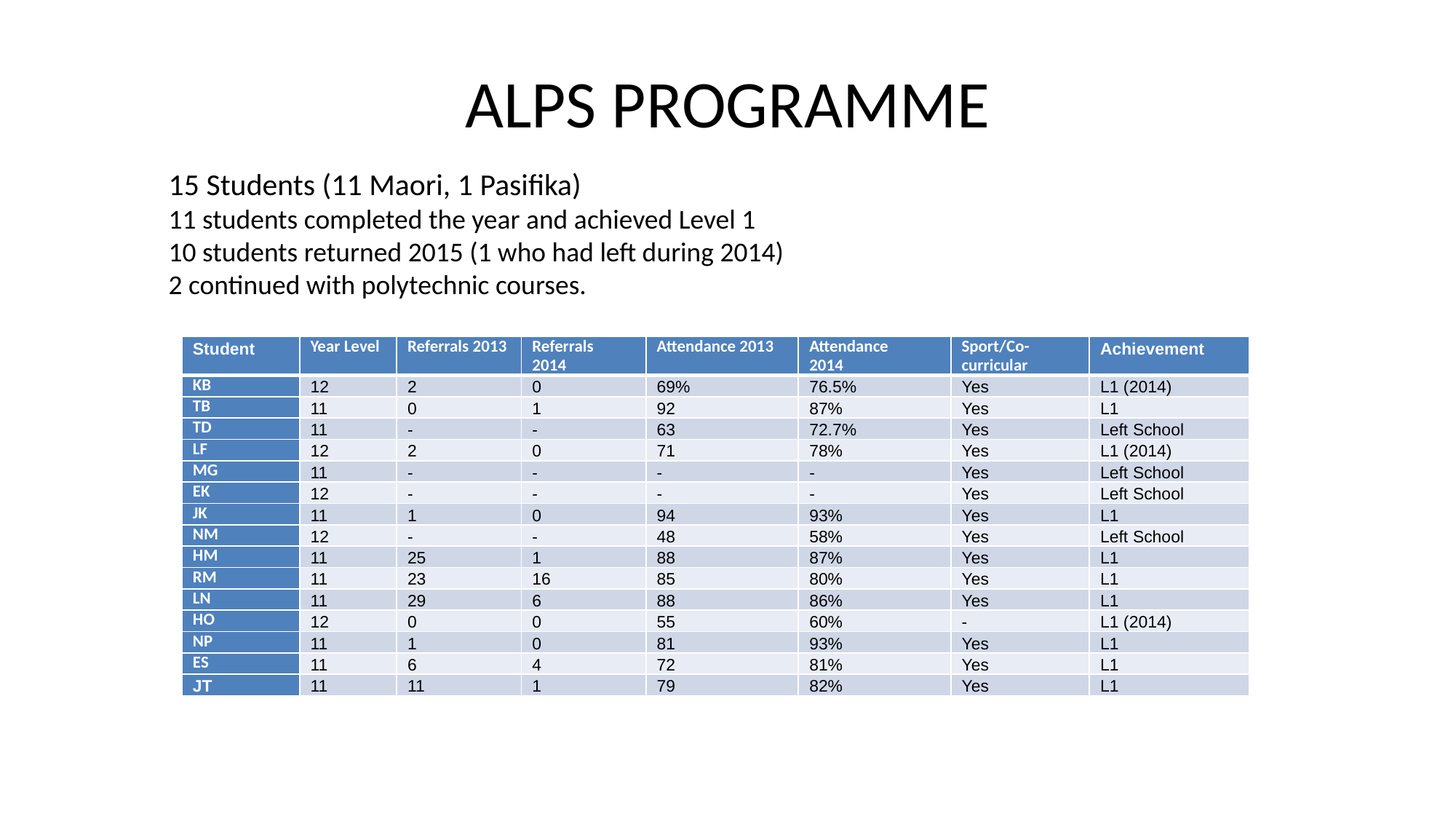

# ALPS PROGRAMME

15 Students (11 Maori, 1 Pasifika)2014 Data Summary
11 students completed the year and achieved Level 1umb
10 students returned 2015 (1 who had left during 2014)
2 continued with polytechnic courses.er of Students at the start of the year	15  (11 Maori)
Number of Students at the end of the year	11  (10 Maori)

| Student | Year Level | Referrals 2013 | Referrals 2014 | Attendance 2013 | Attendance 2014 | Sport/Co-curricular | Achievement |
| --- | --- | --- | --- | --- | --- | --- | --- |
| KB | 12 | 2 | 0 | 69% | 76.5% | Yes | L1 (2014) |
| TB | 11 | 0 | 1 | 92 | 87% | Yes | L1 |
| TD | 11 | - | - | 63 | 72.7% | Yes | Left School |
| LF | 12 | 2 | 0 | 71 | 78% | Yes | L1 (2014) |
| MG | 11 | - | - | - | - | Yes | Left School |
| EK | 12 | - | - | - | - | Yes | Left School |
| JK | 11 | 1 | 0 | 94 | 93% | Yes | L1 |
| NM | 12 | - | - | 48 | 58% | Yes | Left School |
| HM | 11 | 25 | 1 | 88 | 87% | Yes | L1 |
| RM | 11 | 23 | 16 | 85 | 80% | Yes | L1 |
| LN | 11 | 29 | 6 | 88 | 86% | Yes | L1 |
| HO | 12 | 0 | 0 | 55 | 60% | - | L1 (2014) |
| NP | 11 | 1 | 0 | 81 | 93% | Yes | L1 |
| ES | 11 | 6 | 4 | 72 | 81% | Yes | L1 |
| JT | 11 | 11 | 1 | 79 | 82% | Yes | L1 |